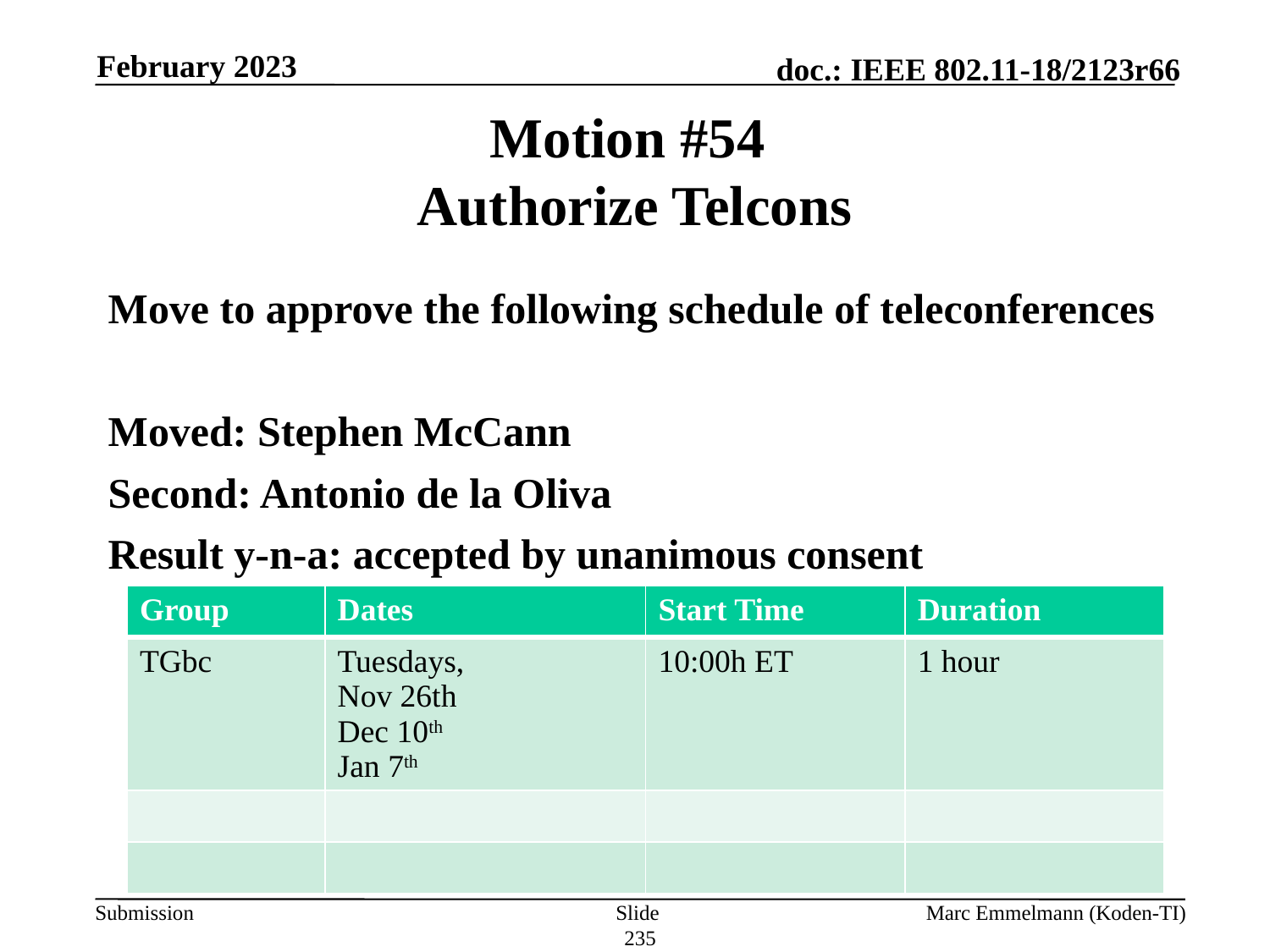

February 2023
# Motion #54 Authorize Telcons
Move to approve the following schedule of teleconferences

Moved: Stephen McCann
Second: Antonio de la Oliva
Result y-n-a: accepted by unanimous consent
| Group | Dates | Start Time | Duration |
| --- | --- | --- | --- |
| TGbc | Tuesdays, Nov 26th Dec 10th Jan 7th | 10:00h ET | 1 hour |
|  |  |  |  |
|  |  |  |  |
Slide 235
Marc Emmelmann (Koden-TI)